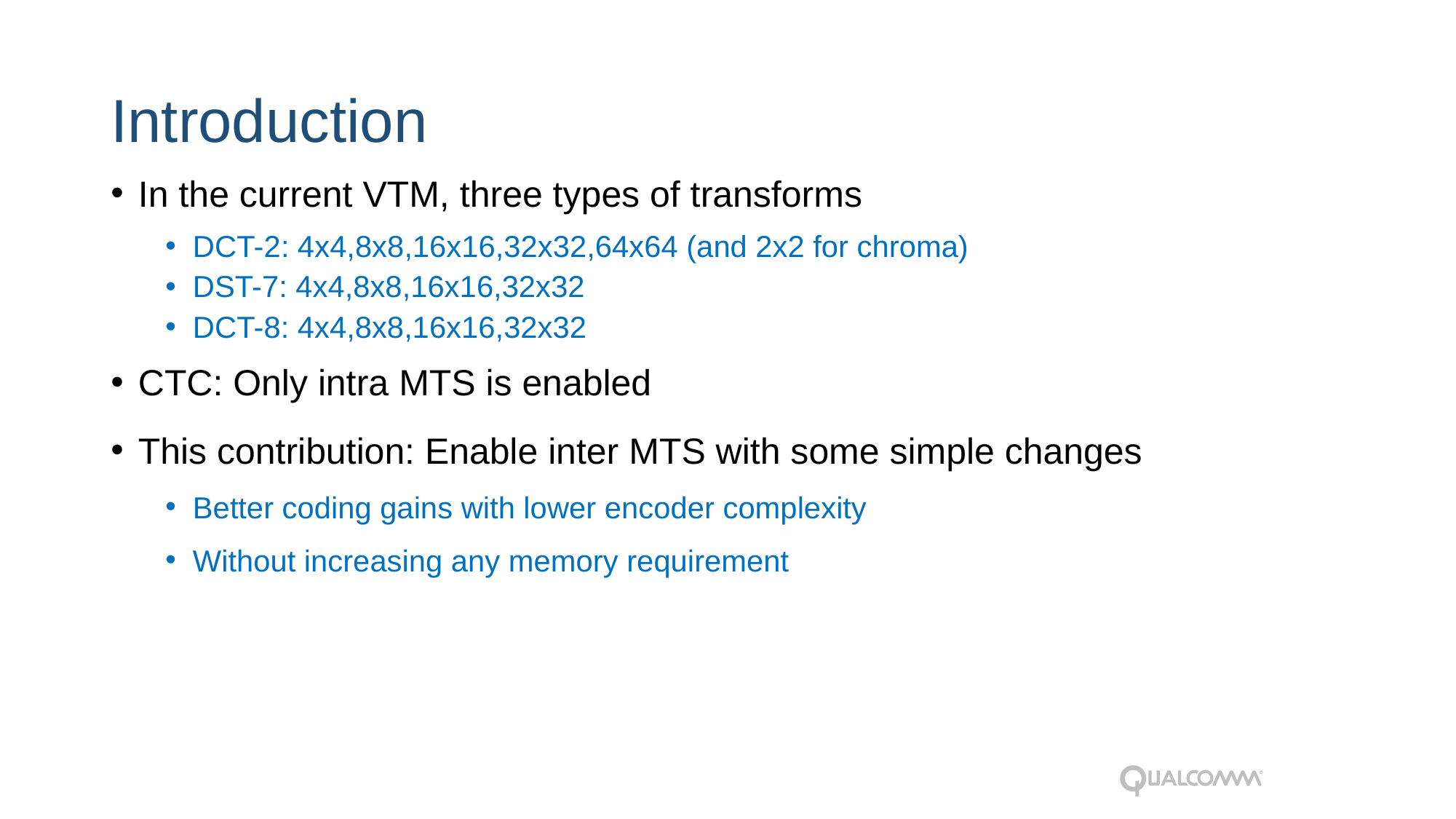

# Introduction
In the current VTM, three types of transforms
DCT-2: 4x4,8x8,16x16,32x32,64x64 (and 2x2 for chroma)
DST-7: 4x4,8x8,16x16,32x32
DCT-8: 4x4,8x8,16x16,32x32
CTC: Only intra MTS is enabled
This contribution: Enable inter MTS with some simple changes
Better coding gains with lower encoder complexity
Without increasing any memory requirement